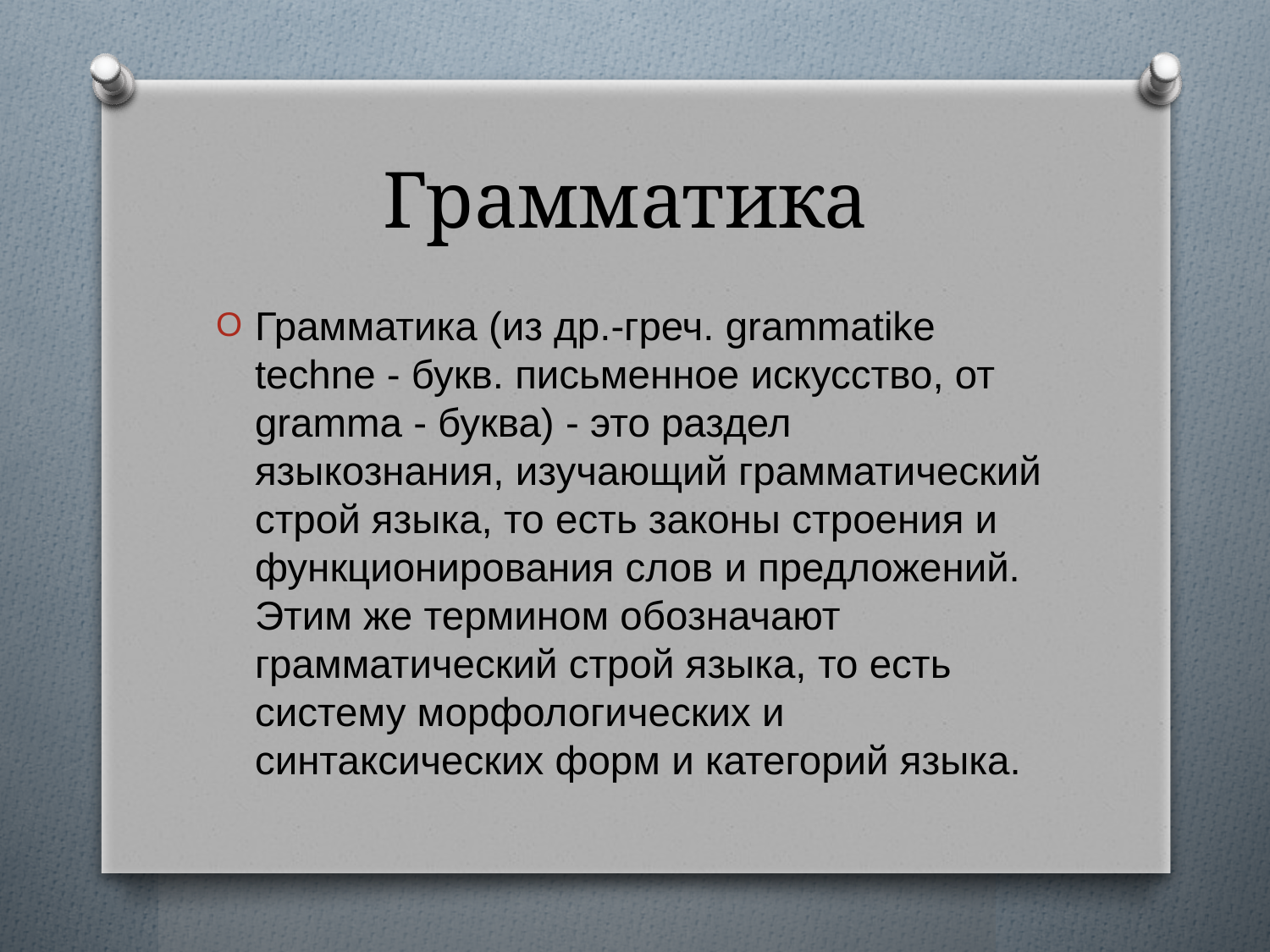

# Грамматика
Грамматика (из др.-греч. grammatike techne - букв. письменное искусство, от gramma - буква) - это раздел языкознания, изучающий грамматический строй языка, то есть законы строения и функционирования слов и предложений. Этим же термином обозначают грамматический строй языка, то есть систему морфологических и синтаксических форм и категорий языка.